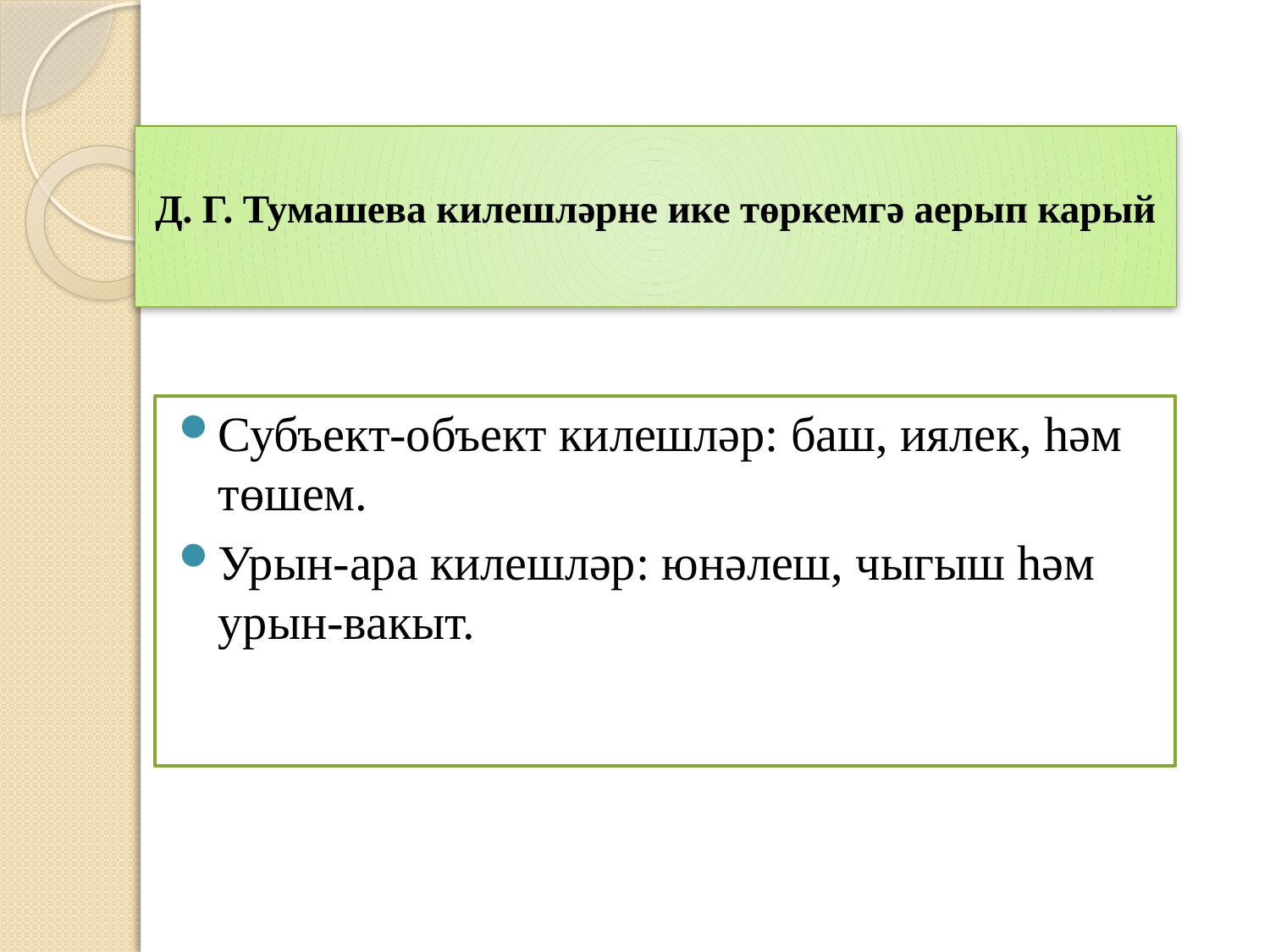

# Д. Г. Тумашева килешләрне ике төркемгә аерып карый
Субъект-объект килешләр: баш, иялек, һәм төшем.
Урын-ара килешләр: юнәлеш, чыгыш һәм урын-вакыт.